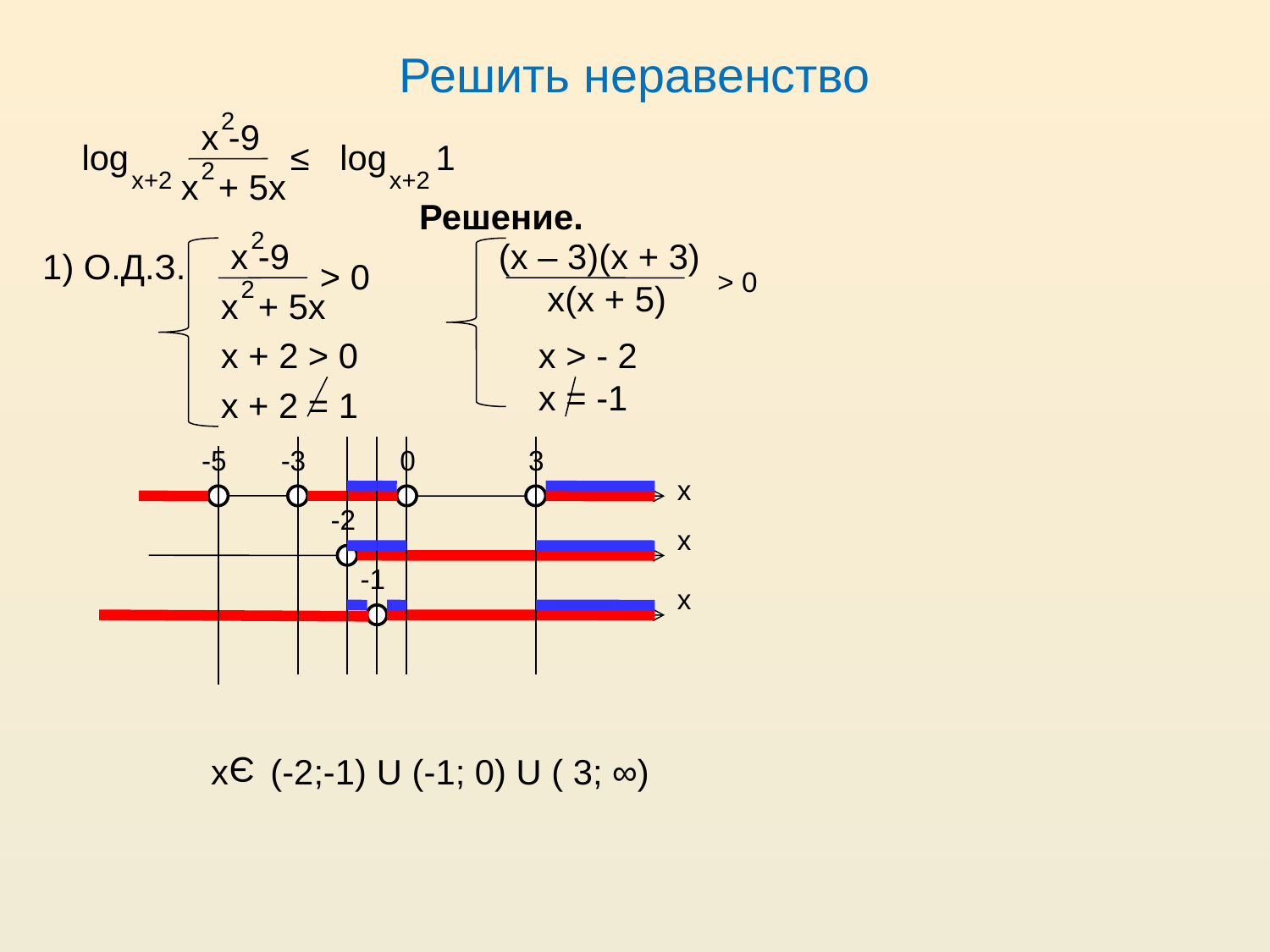

Решить неравенство
2
x -9
log
≤
log     1
2
x+2
x  + 5x
x+2
Решение.
2
x -9
(x – 3)(x + 3)
     x(x + 5)
1) О.Д.З.

> 0
> 0
2
x  + 5x
x + 2 > 0
x > - 2
x = -1
x + 2 = 1
-5
-3
0
3
x

-2
x

-1
x

x
Э
(-2;-1) U (-1; 0) U ( 3; ∞)